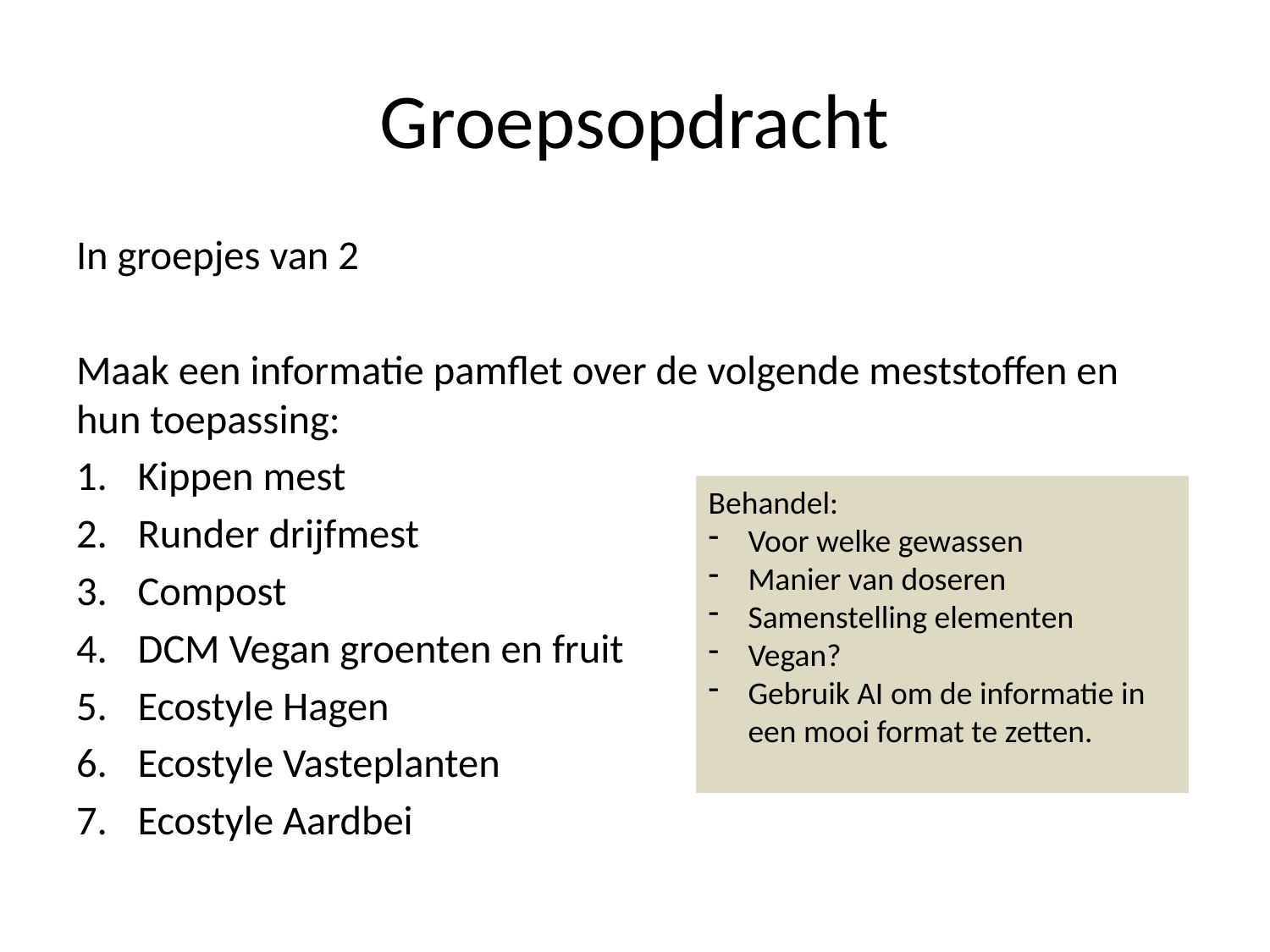

# Groepsopdracht
In groepjes van 2

Maak een informatie pamflet over de volgende meststoffen en hun toepassing:
Kippen mest
Runder drijfmest
Compost
DCM Vegan groenten en fruit
Ecostyle Hagen
Ecostyle Vasteplanten
Ecostyle Aardbei

Behandel:
Voor welke gewassen
Manier van doseren
Samenstelling elementen
Vegan?
Gebruik AI om de informatie in een mooi format te zetten.